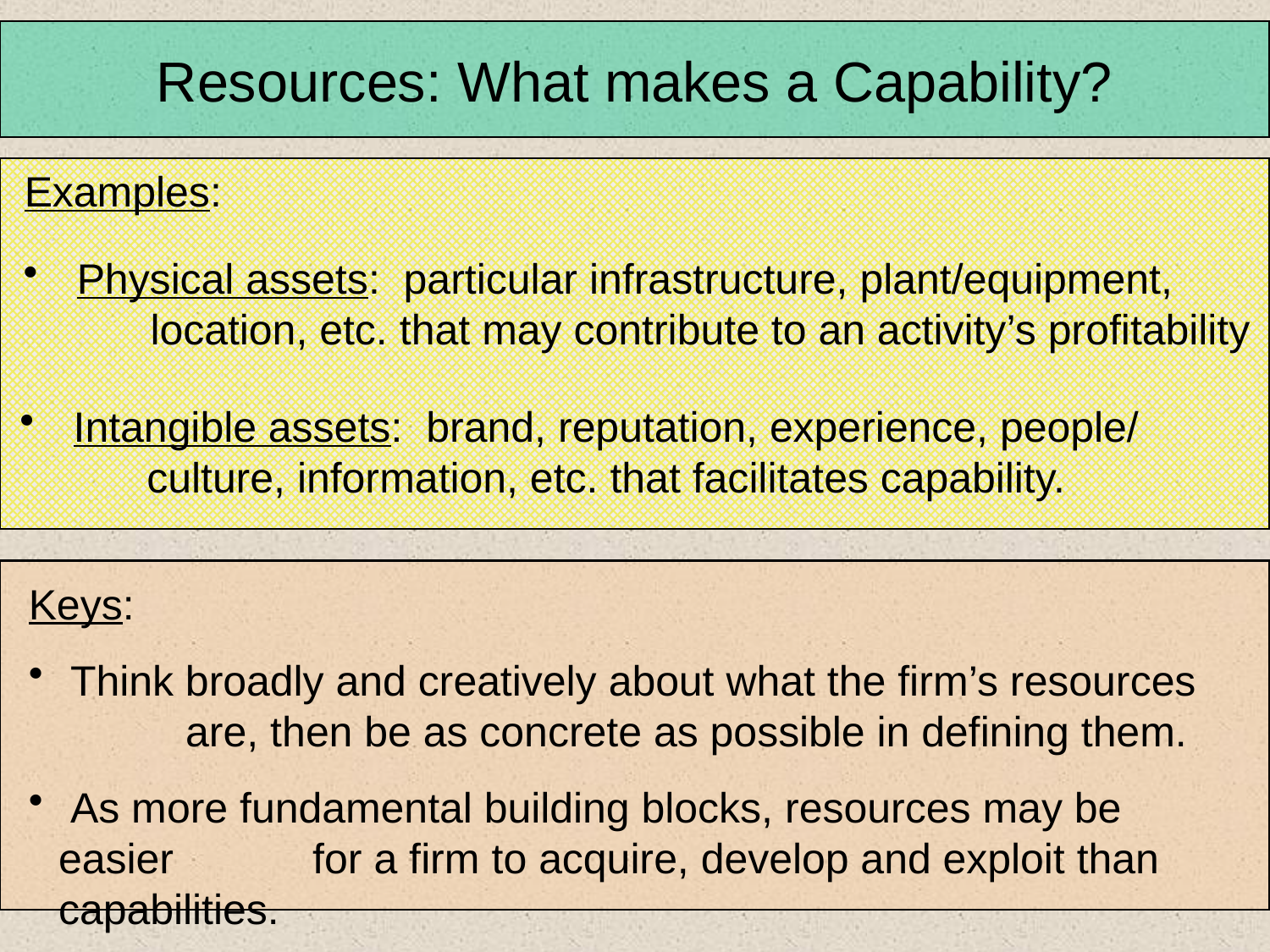

Resources: What makes a Capability?

 Examples:
  Physical assets:  particular infrastructure, plant/equipment,
	location, etc. that may contribute to an activity’s profitability
  Intangible assets:  brand, reputation, experience, people/
	culture, information, etc. that facilitates capability.

Keys:

 Think broadly and creatively about what the firm’s resources     	are, then be as concrete as possible in defining them.

 As more fundamental building blocks, resources may be easier 	for a firm to acquire, develop and exploit than capabilities.